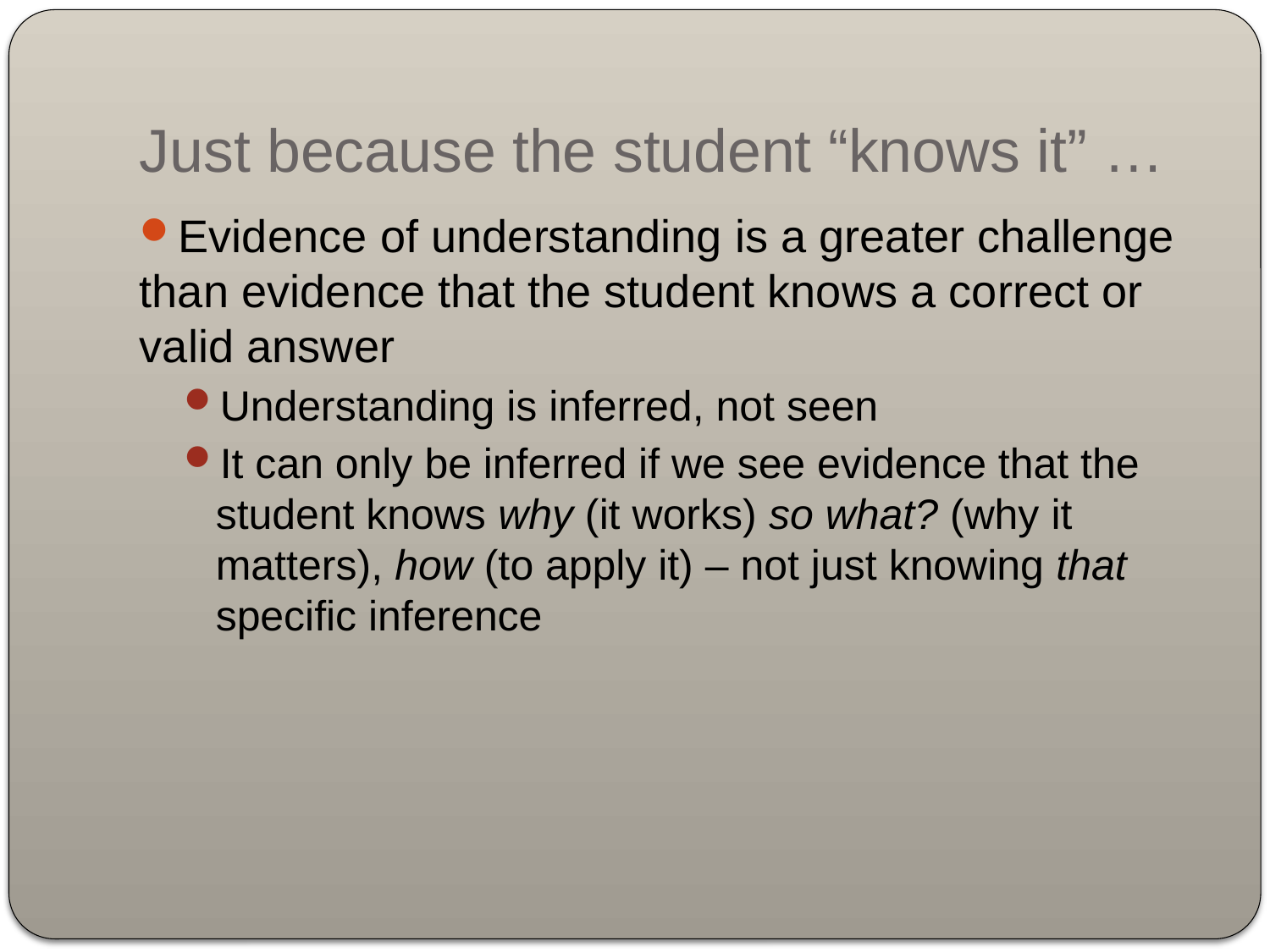

# Just because the student “knows it” …
Evidence of understanding is a greater challenge than evidence that the student knows a correct or valid answer
Understanding is inferred, not seen
It can only be inferred if we see evidence that the student knows why (it works) so what? (why it matters), how (to apply it) – not just knowing that specific inference